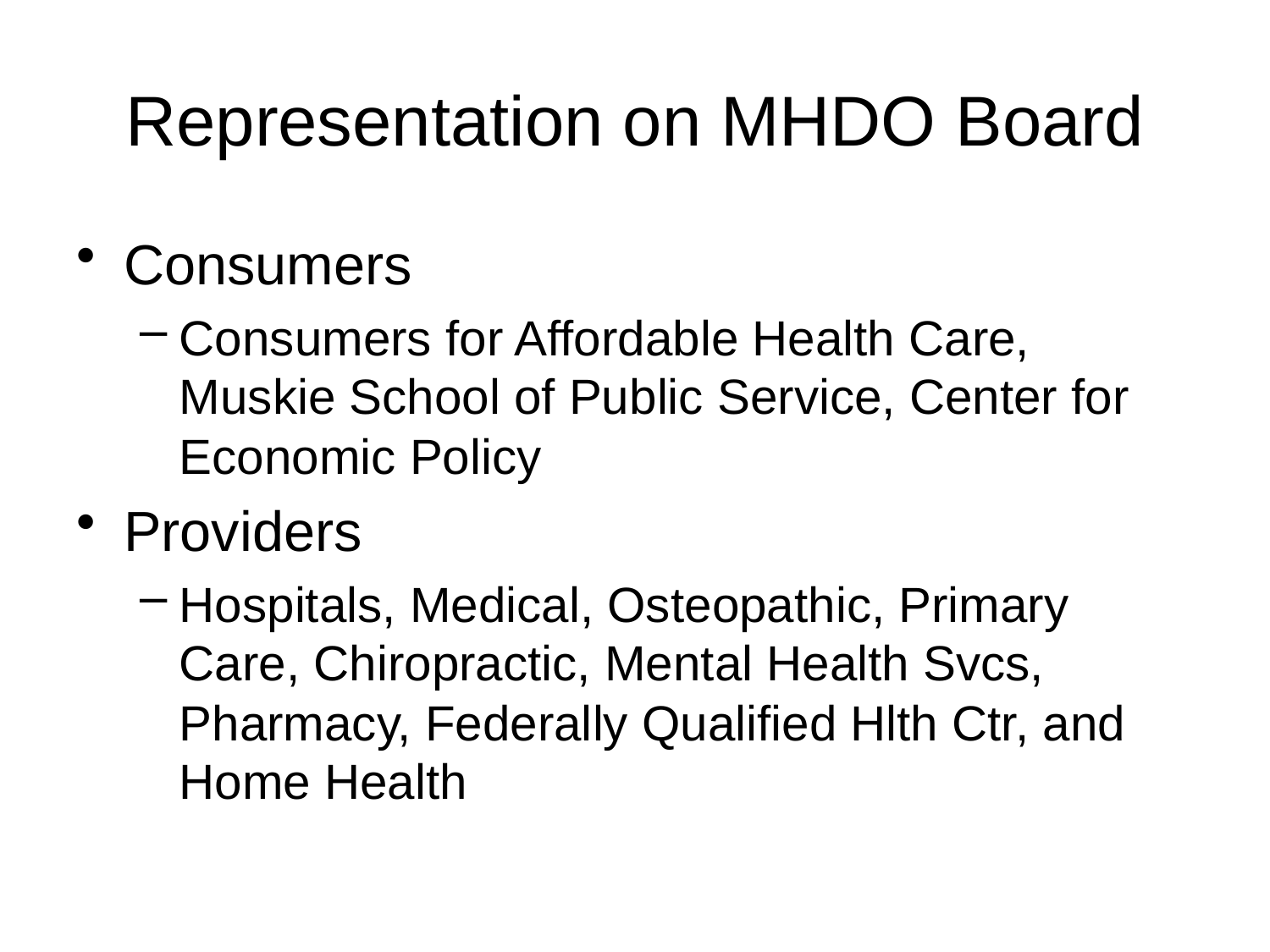

# Representation on MHDO Board
Consumers
Consumers for Affordable Health Care, Muskie School of Public Service, Center for Economic Policy
Providers
Hospitals, Medical, Osteopathic, Primary Care, Chiropractic, Mental Health Svcs, Pharmacy, Federally Qualified Hlth Ctr, and Home Health